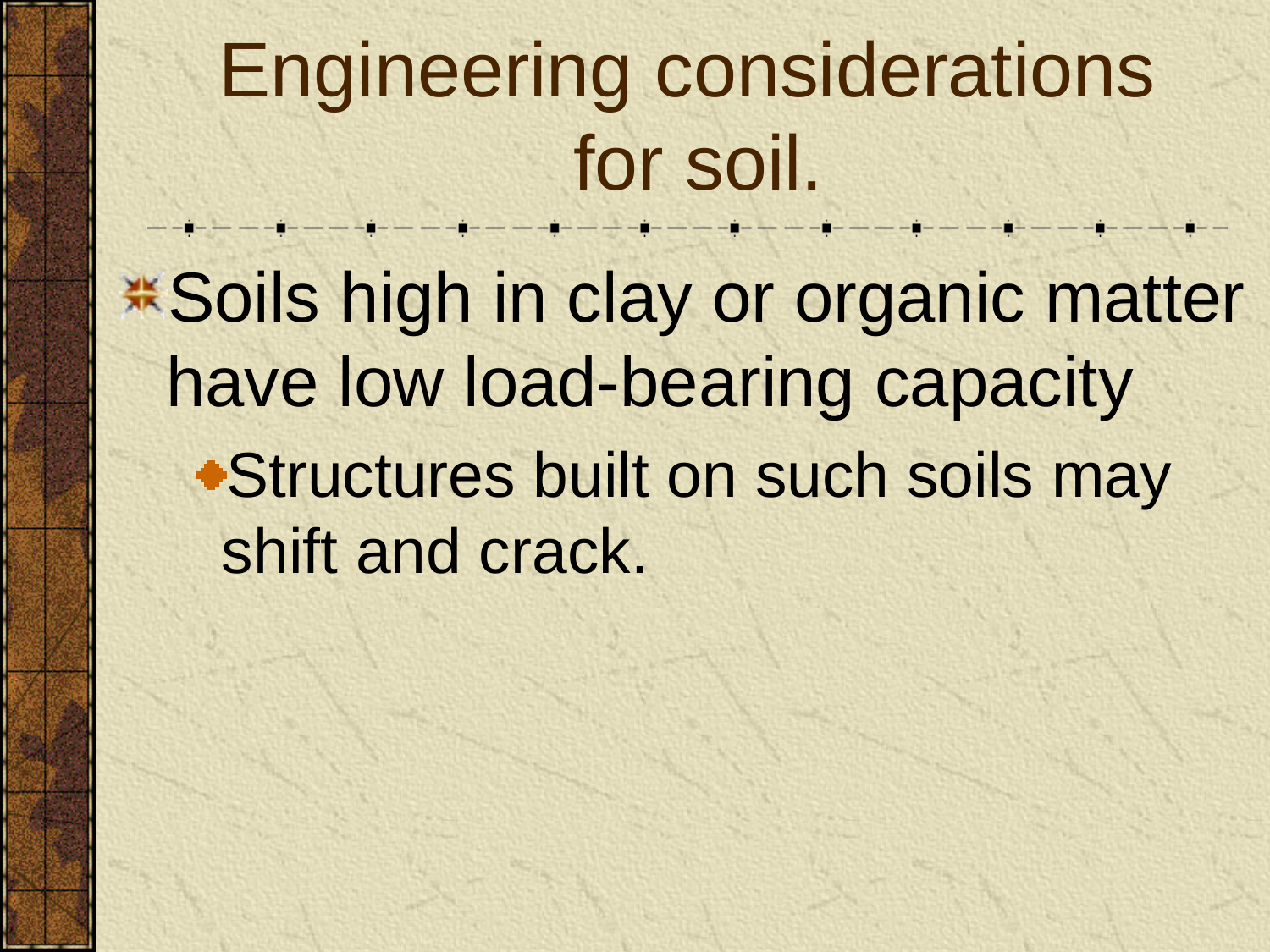

# Engineering considerations for soil.
Soils high in clay or organic matter have low load-bearing capacity
Structures built on such soils may shift and crack.